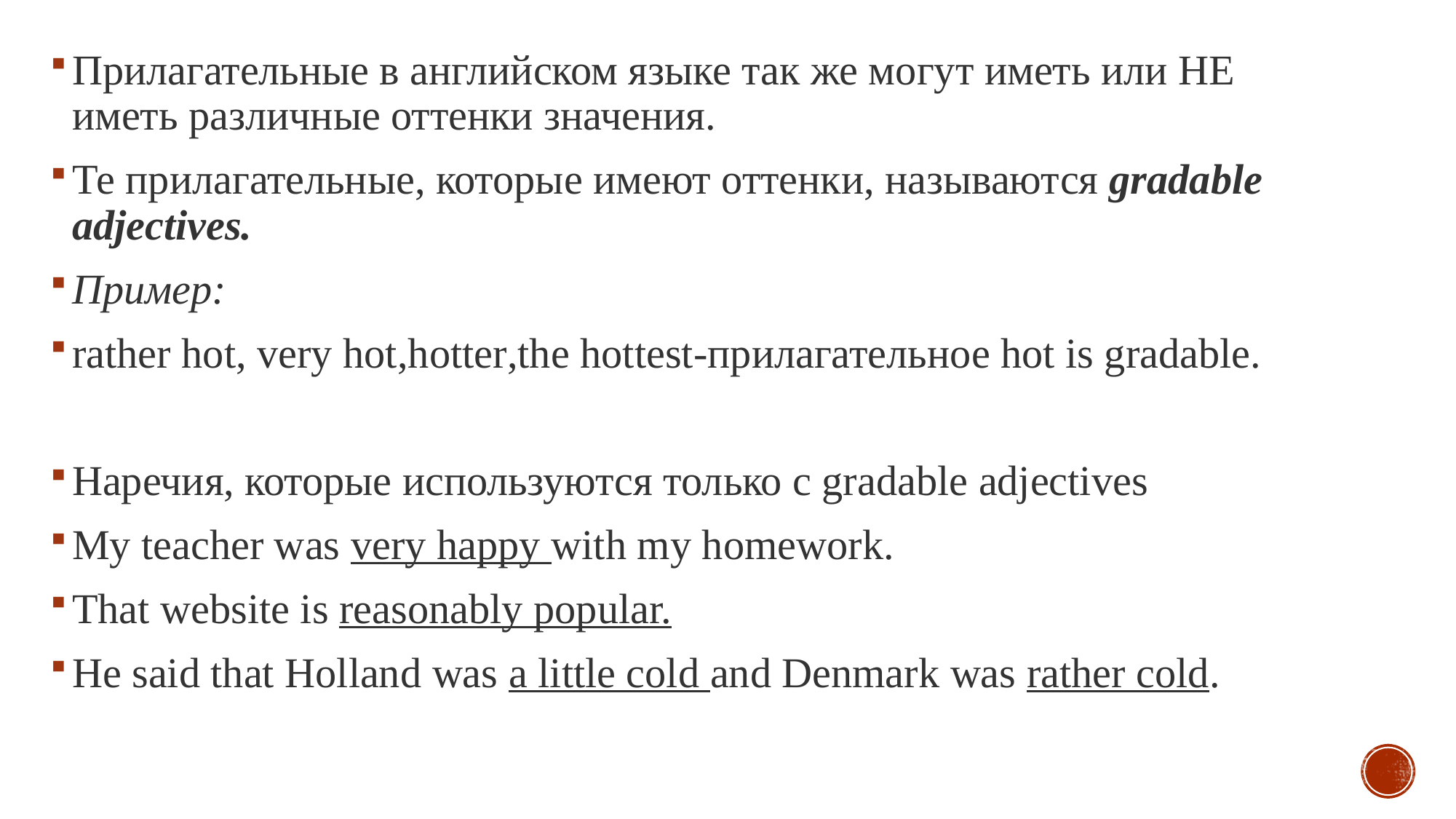

Прилагательные в английском языке так же могут иметь или НЕ иметь различные оттенки значения.
Те прилагательные, которые имеют оттенки, называются gradable adjectives.
Пример:
rather hot, very hot,hotter,the hottest-прилагательное hot is gradable.

Наречия, которые используются только с gradable adjectives
My teacher was very happy with my homework.
That website is reasonably popular.
He said that Holland was a little cold and Denmark was rather cold.